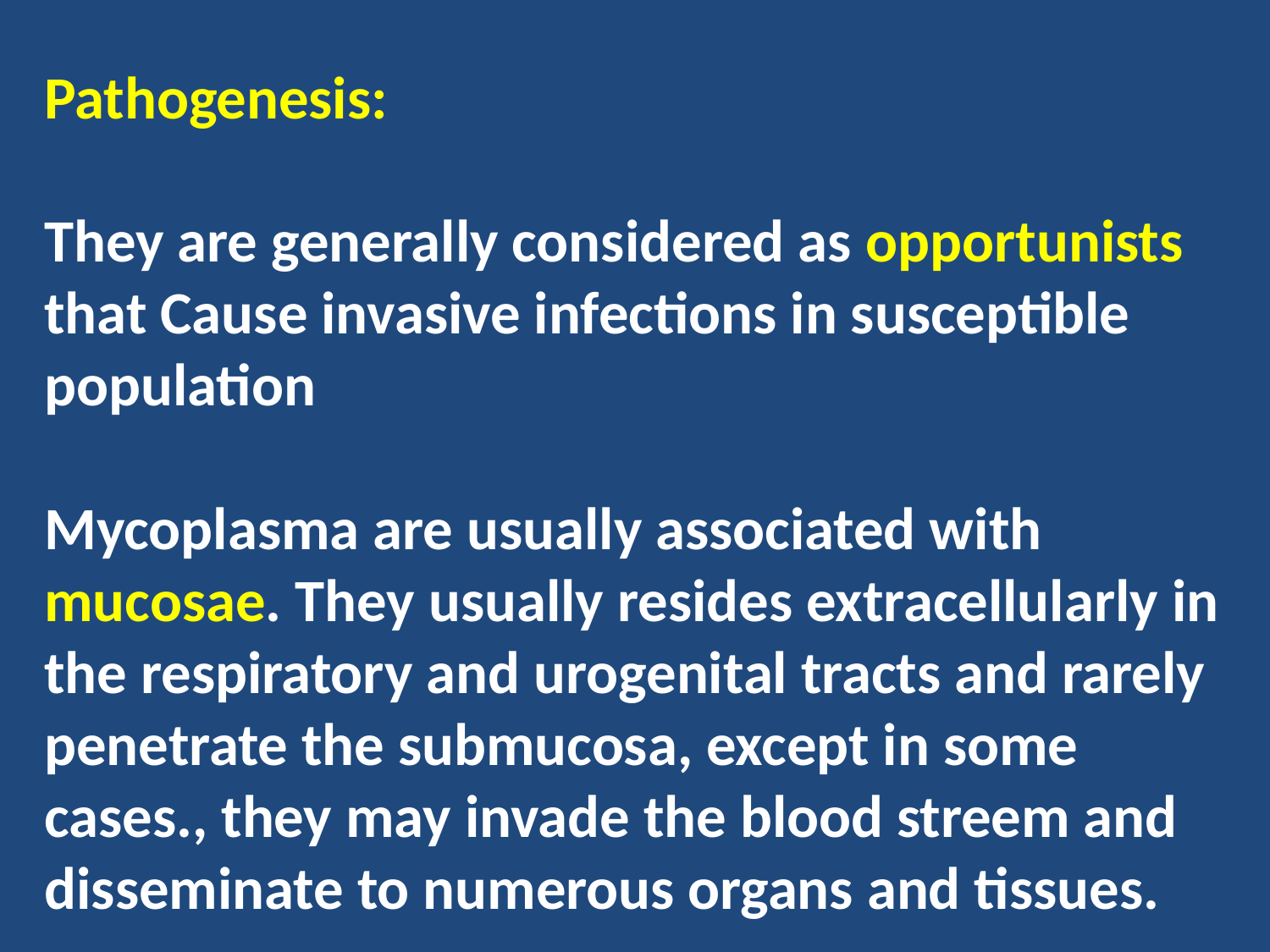

# Pathogenesis: They are generally considered as opportunists that Cause invasive infections in susceptible population Mycoplasma are usually associated with mucosae. They usually resides extracellularly in the respiratory and urogenital tracts and rarely penetrate the submucosa, except in some cases., they may invade the blood streem and disseminate to numerous organs and tissues.